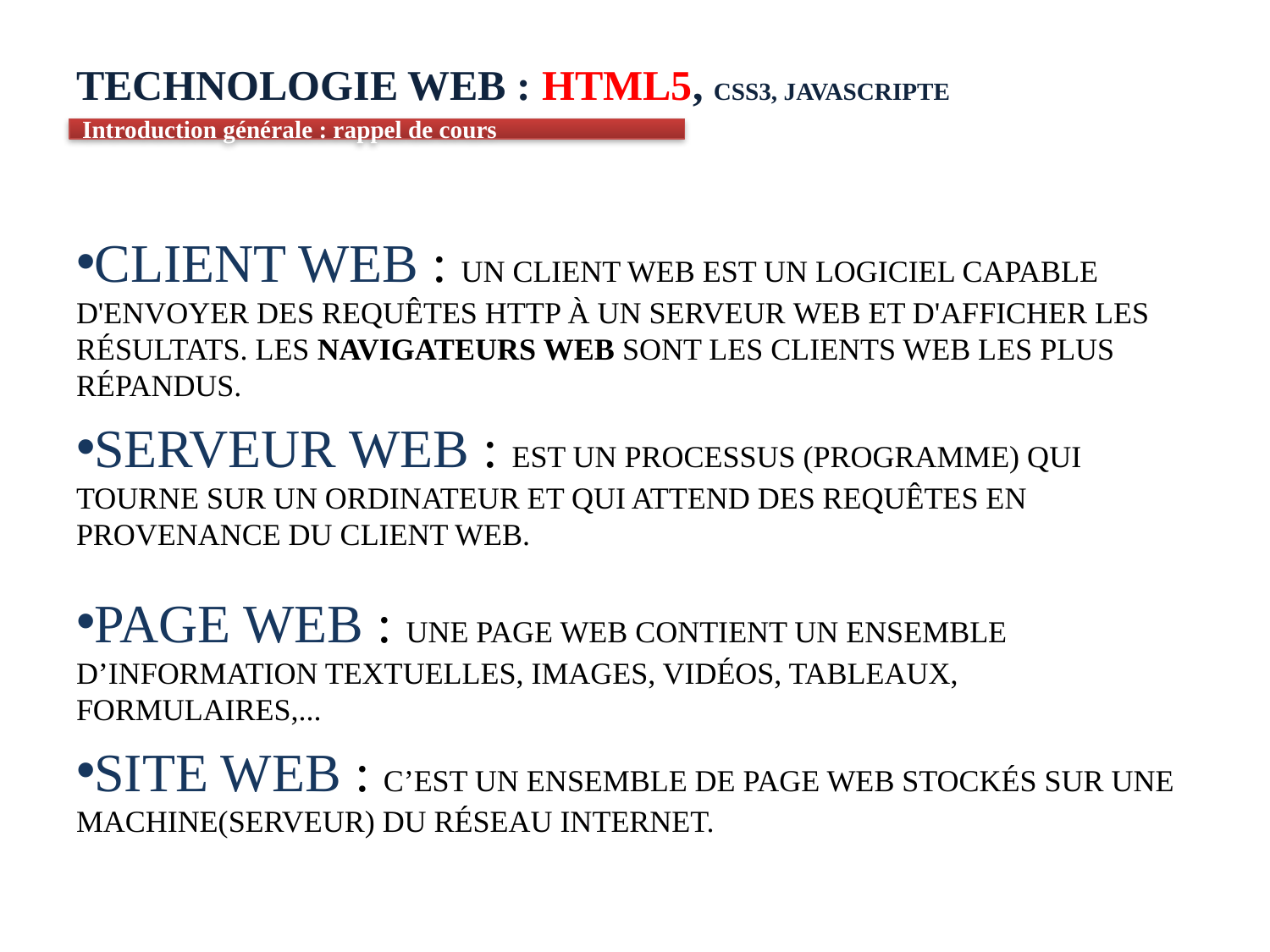

# TECHNOLOGIE WEB : HTML5, CSS3, JAVASCRIPTE
Introduction générale : rappel de cours
Client web : Un client web est un logiciel capable d'envoyer des requêtes HTTP à un serveur web et d'afficher les résultats. Les navigateurs web sont les clients web les plus répandus.
Serveur web : Est un processus (programme) qui tourne sur un ordinateur et qui attend des requêtes en provenance du client Web.

Page WEB : Une page web contient un ensemble d’information textuelles, images, vidéos, tableaux, formulaires,...
Site web : C’est un ensemble de page web stockés sur une machine(serveur) du réseau Internet.